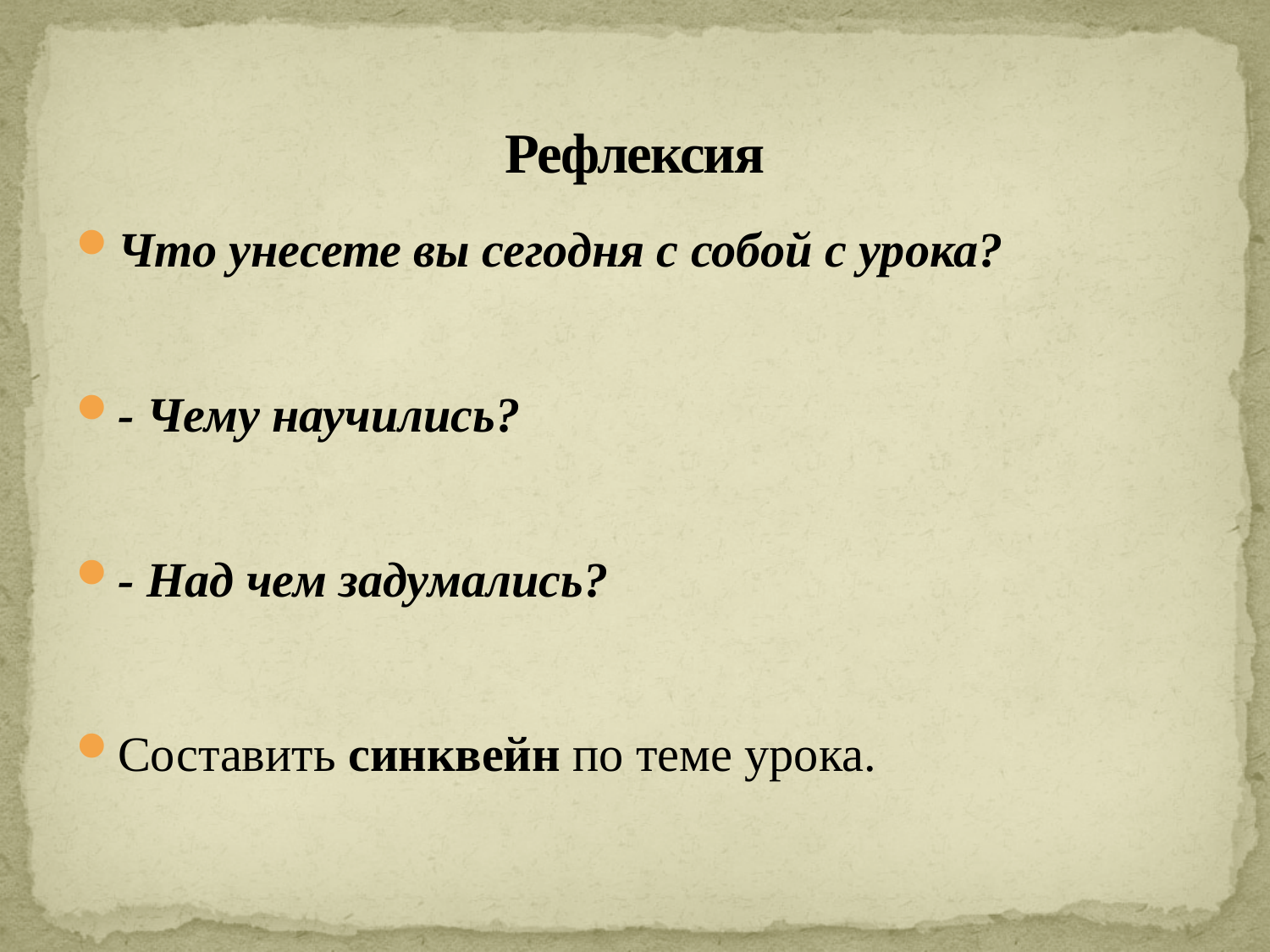

# Рефлексия
Что унесете вы сегодня с собой с урока?

- Чему научились?

- Над чем задумались?

Составить синквейн по теме урока.